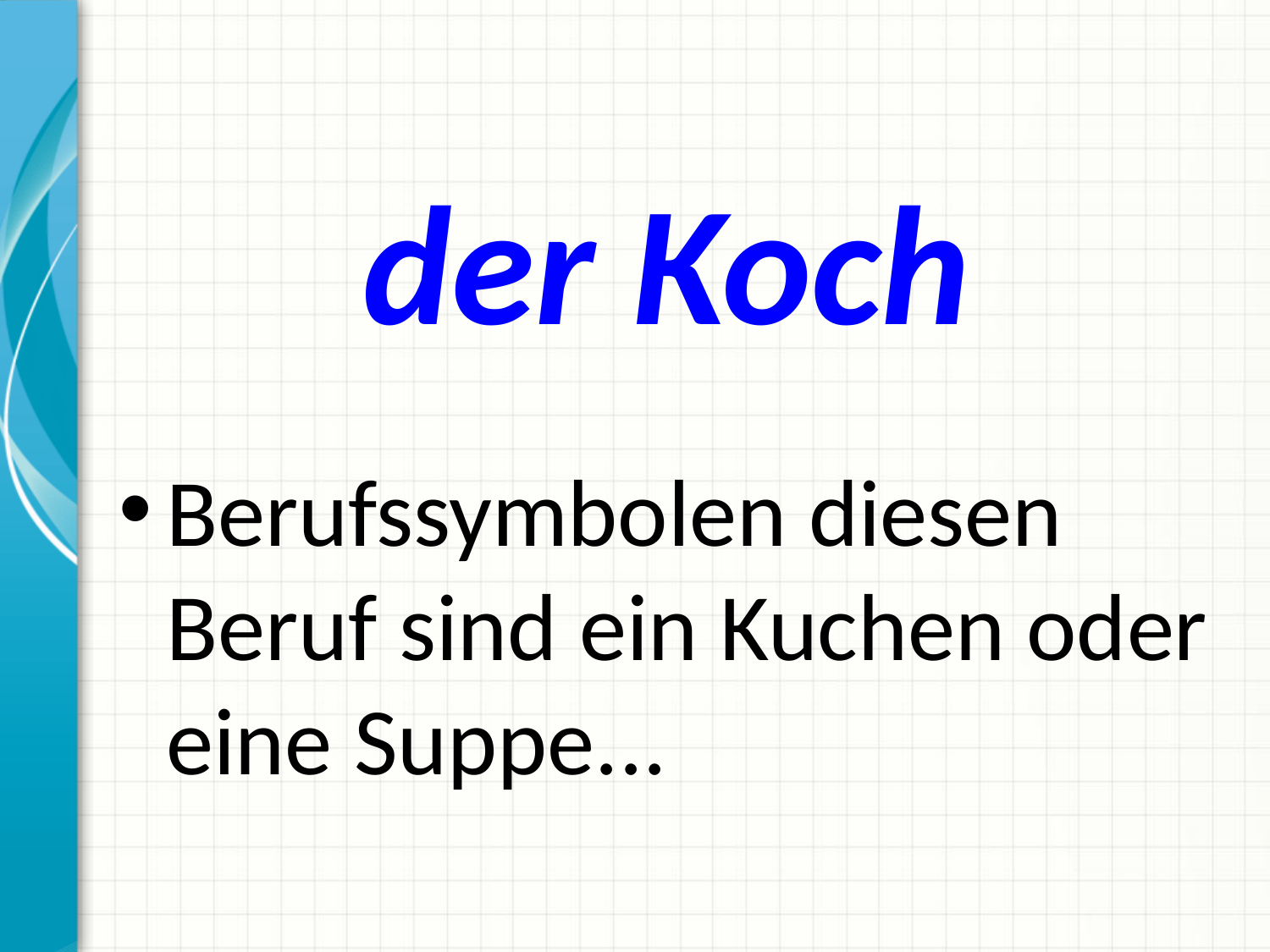

# der Koch
Berufssymbolen diesen Beruf sind ein Kuchen oder eine Suppe...